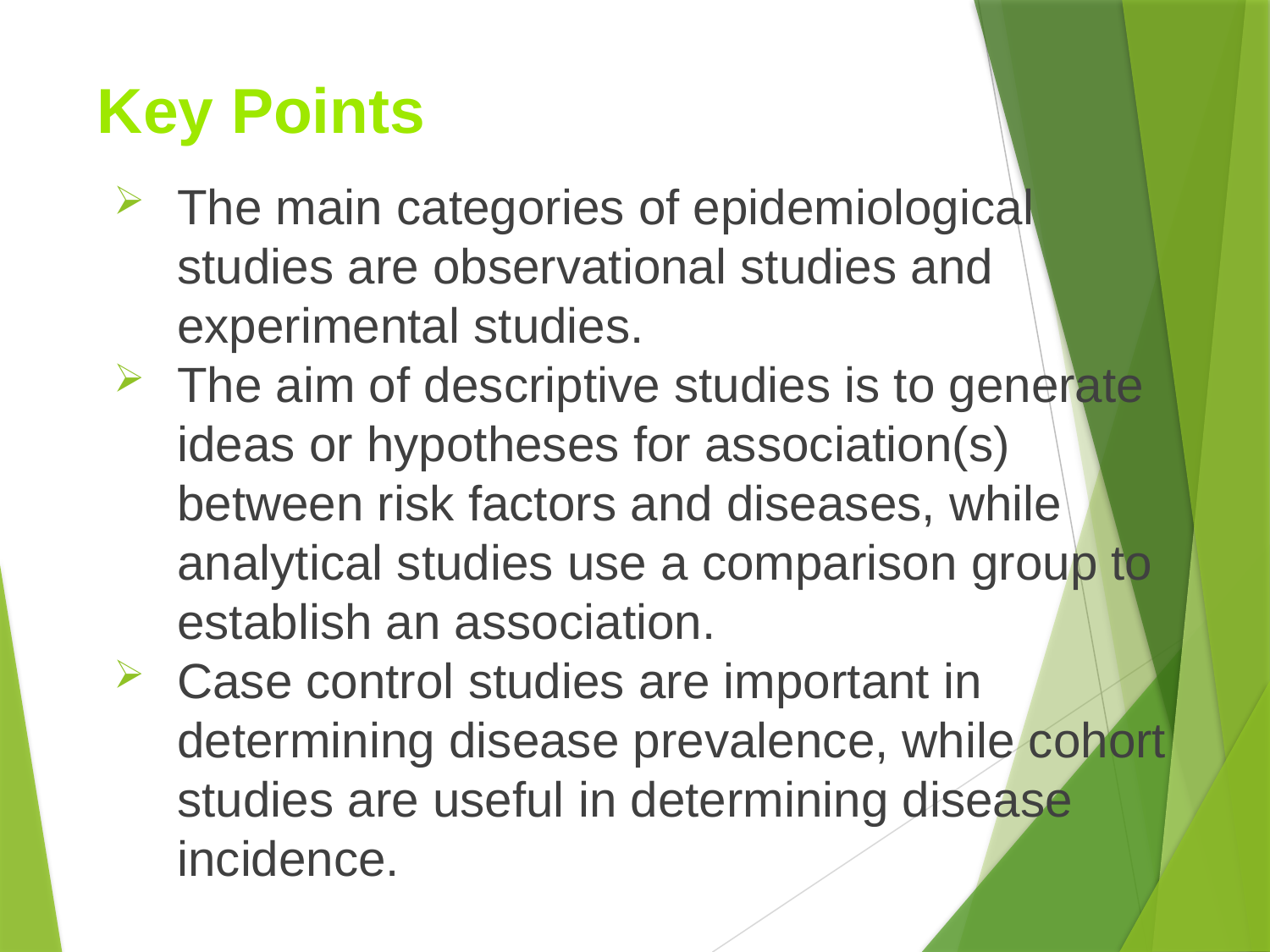

# Key Points
The main categories of epidemiological studies are observational studies and experimental studies.
The aim of descriptive studies is to generate ideas or hypotheses for association(s) between risk factors and diseases, while analytical studies use a comparison group to establish an association.
Case control studies are important in determining disease prevalence, while cohort studies are useful in determining disease incidence.